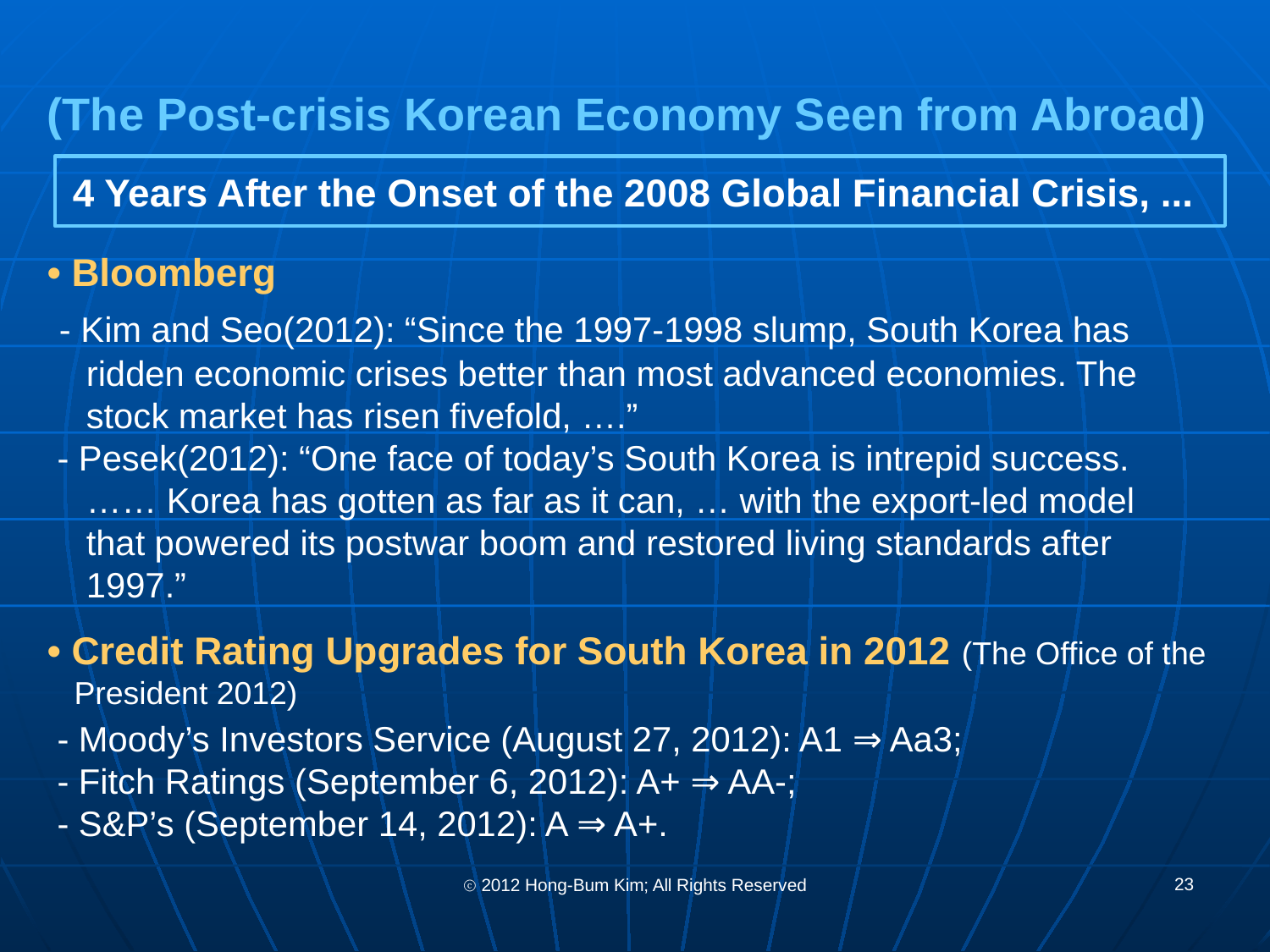

(The Post-crisis Korean Economy Seen from Abroad)

  4 Years After the Onset of the 2008 Global Financial Crisis, ...

• Bloomberg

 - Kim and Seo(2012): “Since the 1997-1998 slump, South Korea has
    ridden economic crises better than most advanced economies. The
    stock market has risen fivefold, ….”
 - Pesek(2012): “One face of today’s South Korea is intrepid success.
    …… Korea has gotten as far as it can, … with the export-led model
    that powered its postwar boom and restored living standards after
    1997.”

• Credit Rating Upgrades for South Korea in 2012 (The Office of the
   President 2012)

 - Moody’s Investors Service (August 27, 2012): A1 ⇒ Aa3;
 - Fitch Ratings (September 6, 2012): A+ ⇒ AA-;
 - S&P’s (September 14, 2012): A ⇒ A+.

23
ⓒ 2012 Hong-Bum Kim; All Rights Reserved